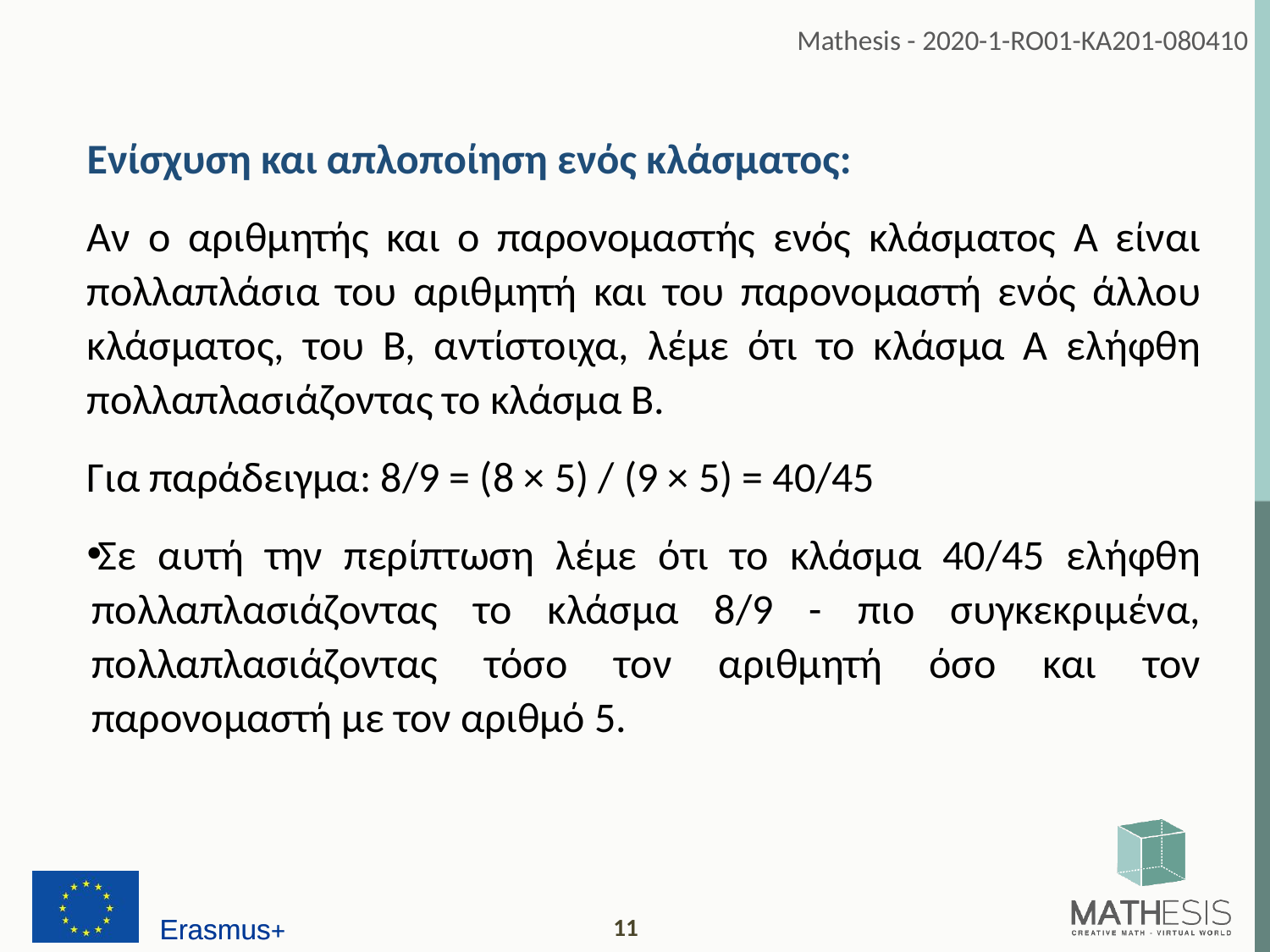

Ενίσχυση και απλοποίηση ενός κλάσματος:
Αν ο αριθμητής και ο παρονομαστής ενός κλάσματος Α είναι πολλαπλάσια του αριθμητή και του παρονομαστή ενός άλλου κλάσματος, του Β, αντίστοιχα, λέμε ότι το κλάσμα Α ελήφθη πολλαπλασιάζοντας το κλάσμα Β.
Για παράδειγμα: 8/9 = (8 × 5) / (9 × 5) = 40/45
Σε αυτή την περίπτωση λέμε ότι το κλάσμα 40/45 ελήφθη πολλαπλασιάζοντας το κλάσμα 8/9 - πιο συγκεκριμένα, πολλαπλασιάζοντας τόσο τον αριθμητή όσο και τον παρονομαστή με τον αριθμό 5.